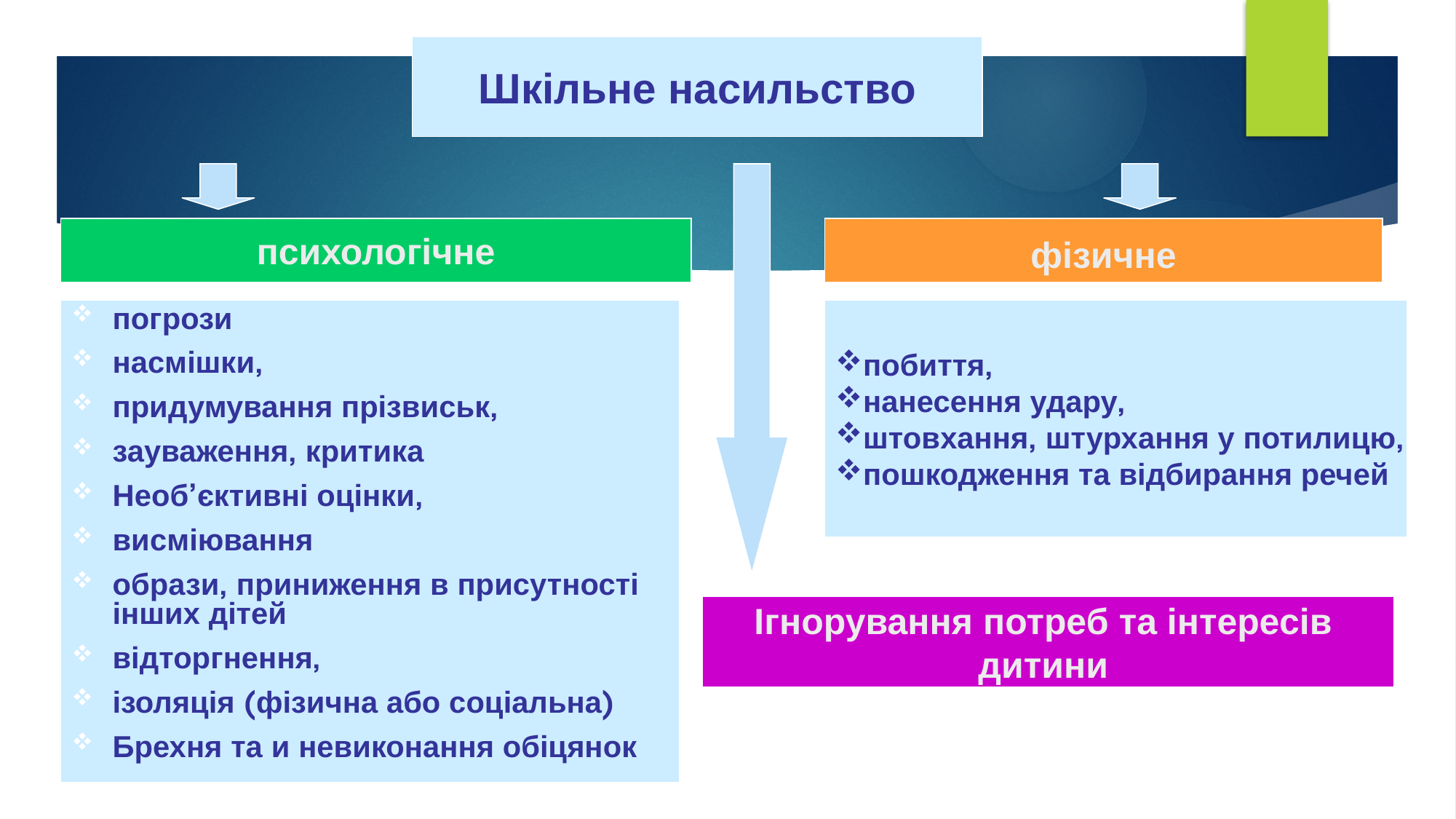

Шкільне насильство

психологічне

фізичне

погрози
насмішки,
придумування прізвиськ,
зауваження, критика
Необ’єктивні оцінки,
висміювання
образи, приниження в присутності інших дітей
відторгнення,
ізоляція (фізична або соціальна)
Брехня та и невиконання обіцянок

побиття,
нанесення удару,
штовхання, штурхання у потилицю,
пошкодження та відбирання речей
Ігнорування потреб та інтересів
дитини